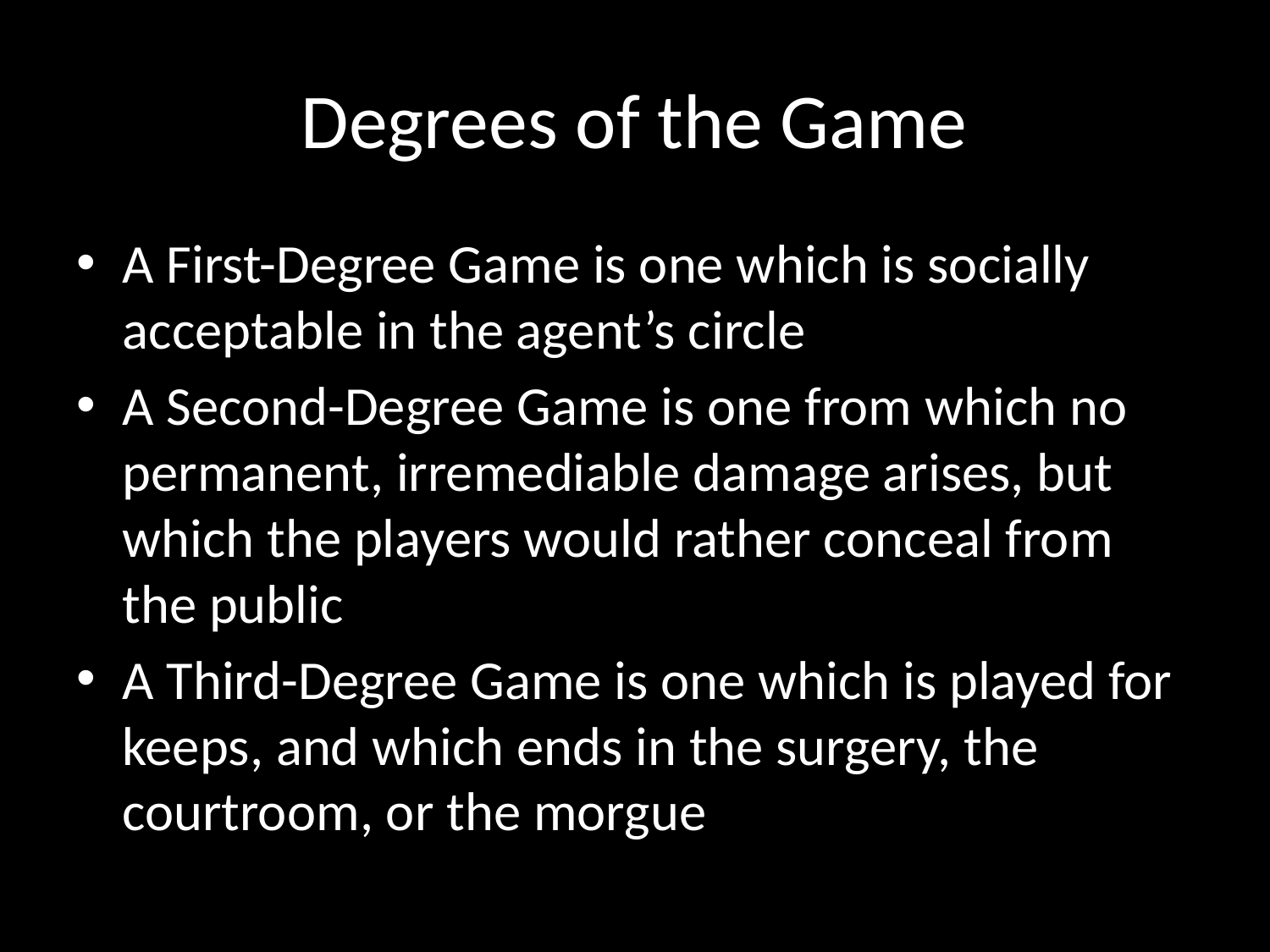

# Degrees of the Game
A First-Degree Game is one which is socially acceptable in the agent’s circle
A Second-Degree Game is one from which no permanent, irremediable damage arises, but which the players would rather conceal from the public
A Third-Degree Game is one which is played for keeps, and which ends in the surgery, the courtroom, or the morgue